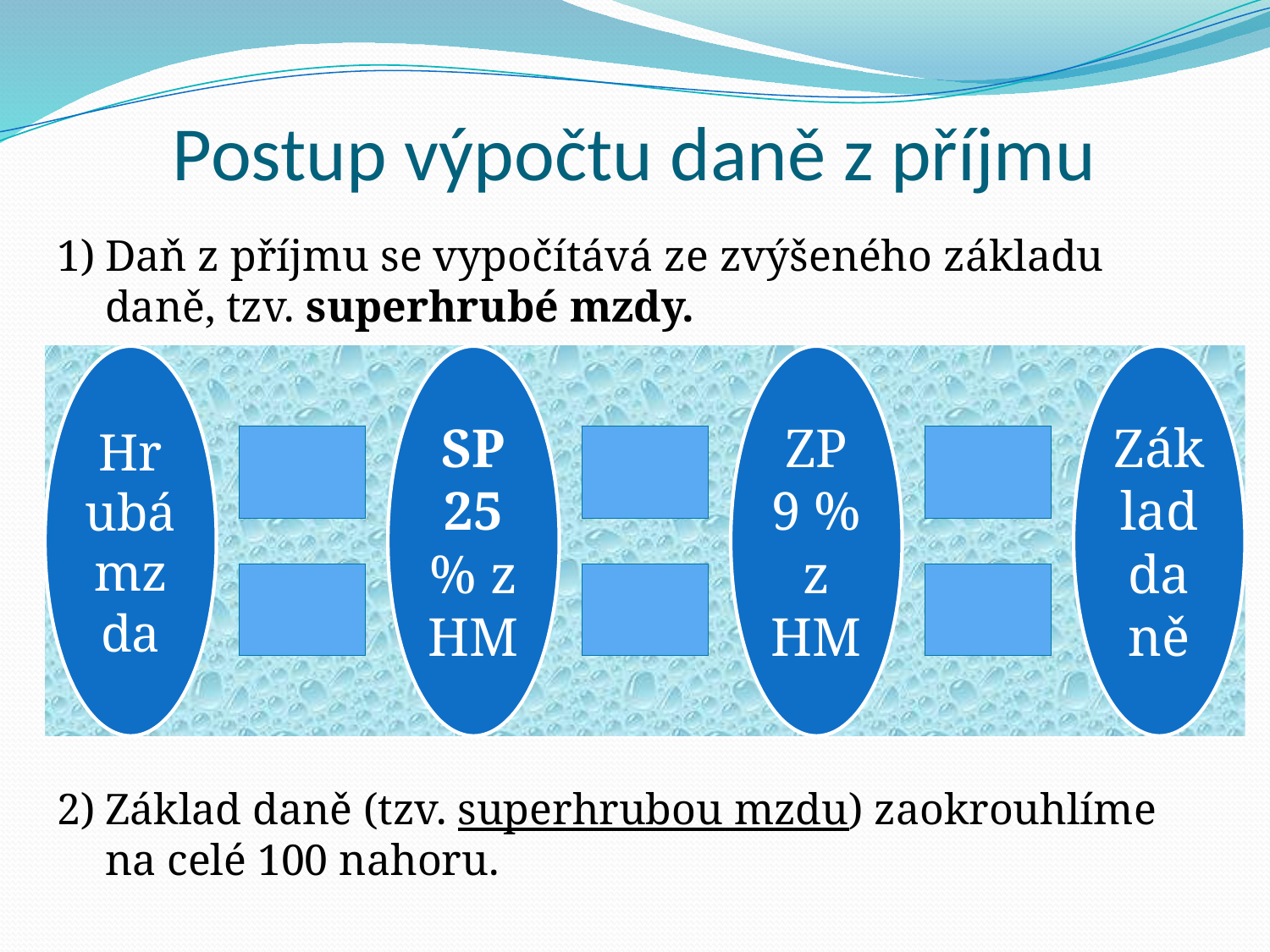

# Postup výpočtu daně z příjmu
Daň z příjmu se vypočítává ze zvýšeného základu daně, tzv. superhrubé mzdy.
Hrubá mzda
SP 25 % z HM
ZP 9 % z HM
Základ daně
Základ daně (tzv. superhrubou mzdu) zaokrouhlíme na celé 100 nahoru.